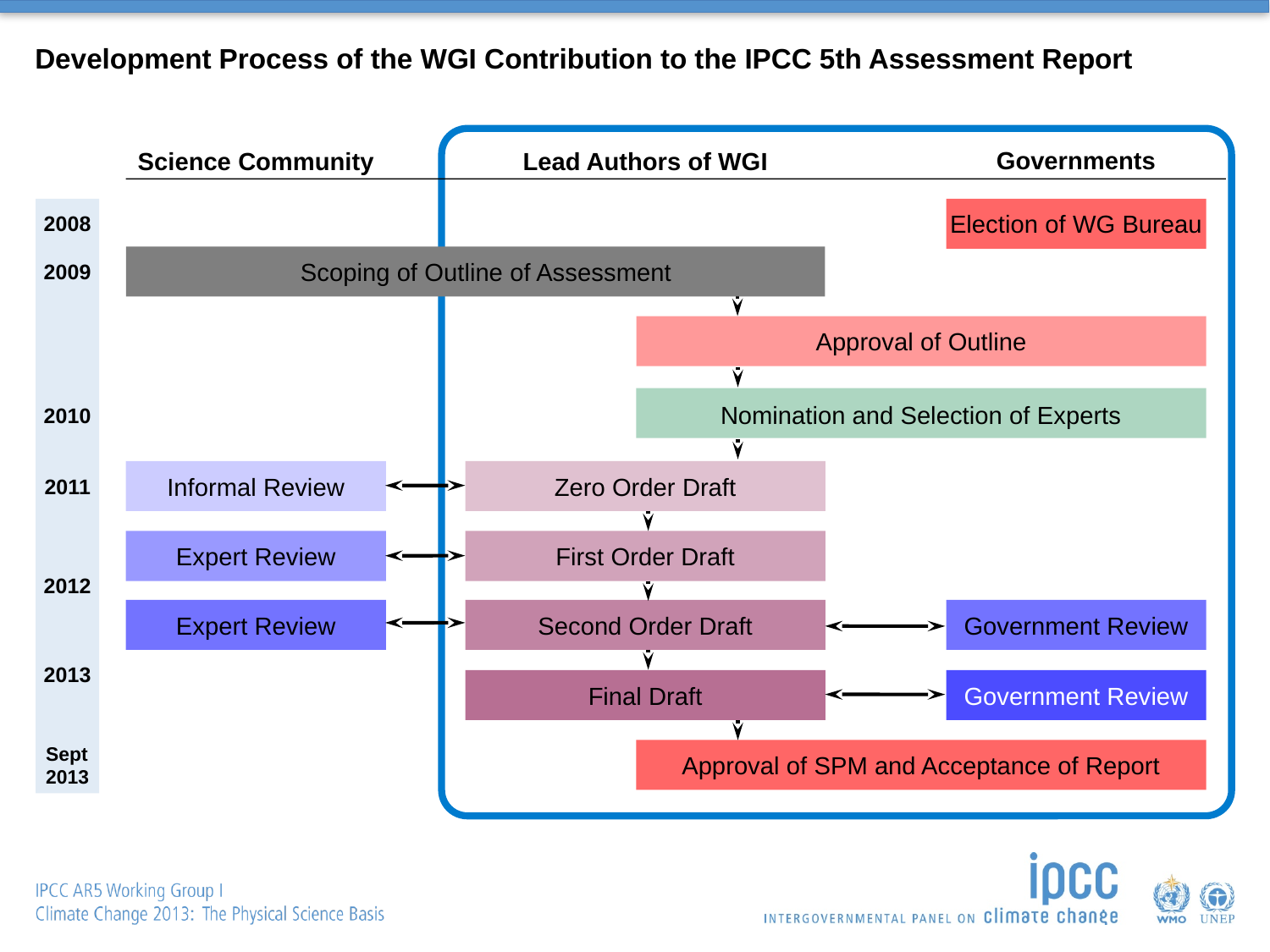

# Development Process of the WGI Contribution to the IPCC 5th Assessment Report

Lead Authors of WGI
Governments
Science Community

Election of WG Bureau

2008

Scoping of Outline of Assessment
2009

Approval of Outline

Nomination and Selection of Experts
2010

Informal Review

Zero Order Draft
2011

Expert Review

First Order Draft

2012

Expert Review

Second Order Draft

Government Review

2013

Final Draft

Government Review

Sept
2013

Approval of SPM and Acceptance of Report